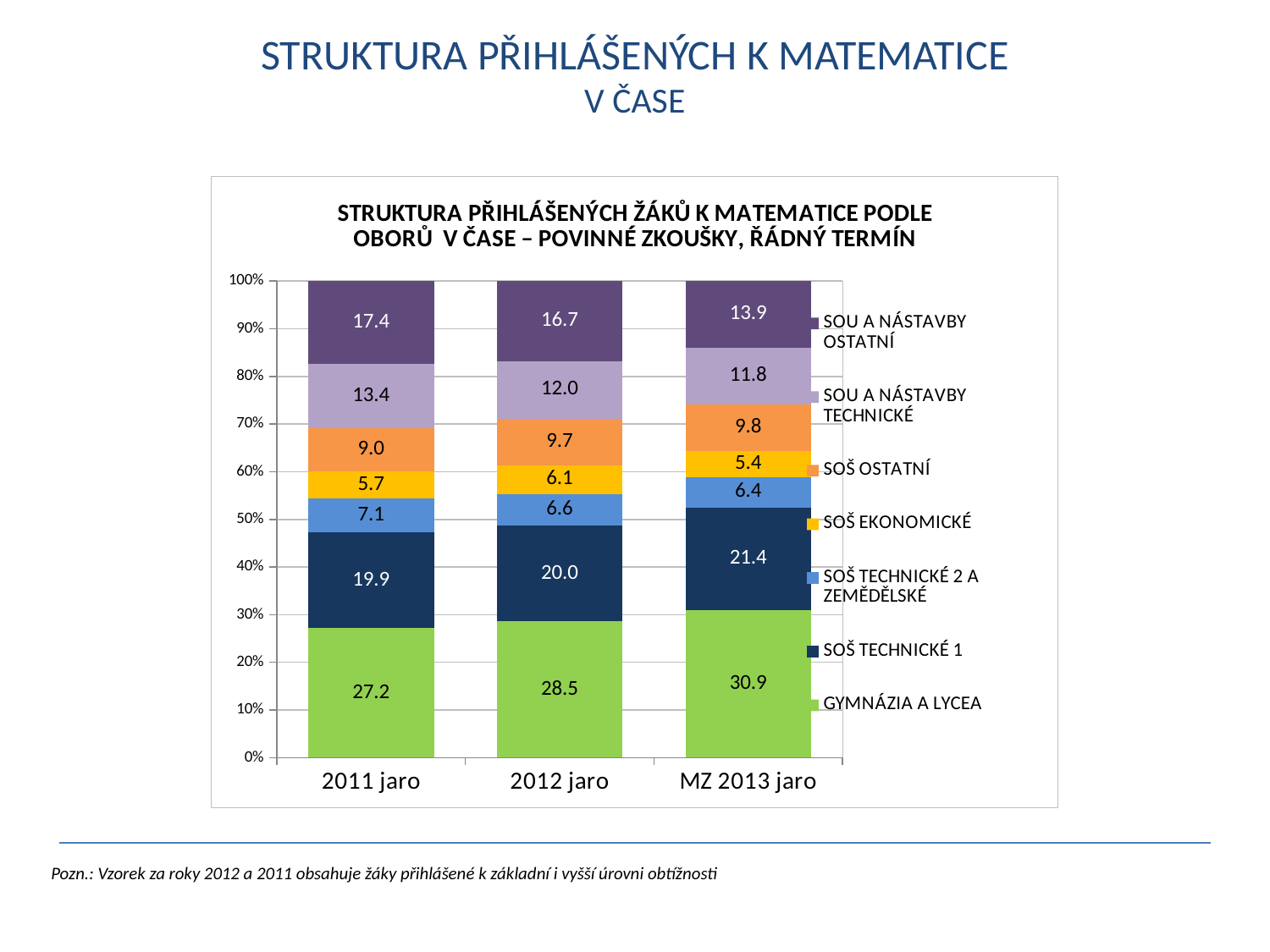

STRUKTURA PŘIHLÁŠENÝCH K MATEMATICE
V ČASE

### Chart: STRUKTURA PŘIHLÁŠENÝCH ŽÁKŮ K MATEMATICE PODLE OBORŮ  V ČASE – POVINNÉ ZKOUŠKY, ŘÁDNÝ TERMÍN

| Category | GYMNÁZIA A LYCEA | SOŠ TECHNICKÉ 1 | SOŠ TECHNICKÉ 2 A ZEMĚDĚLSKÉ | SOŠ EKONOMICKÉ | SOŠ OSTATNÍ | SOU A NÁSTAVBY TECHNICKÉ | SOU A NÁSTAVBY OSTATNÍ |
|---|---|---|---|---|---|---|---|
| 2011 jaro | 27.173971067100837 | 19.946084449901242 | 7.1077777184647415 | 5.706507233224791 | 9.010836491752523 | 13.425505791918004 | 17.415790316553675 |
| 2012 jaro | 28.522550544323483 | 19.968895800933126 | 6.625194401244168 | 6.079674602225146 | 9.7092953702596 | 12.0397176695777 | 16.72927383658332 |
| MZ 2013 jaro | 30.91803835058544 | 21.3530177046213 | 6.411561739917417 | 5.424514961253465 | 9.765823858815544 | 11.79365348718819 | 13.928955257650319 |
Pozn.: Vzorek za roky 2012 a 2011 obsahuje žáky přihlášené k základní i vyšší úrovni obtížnosti